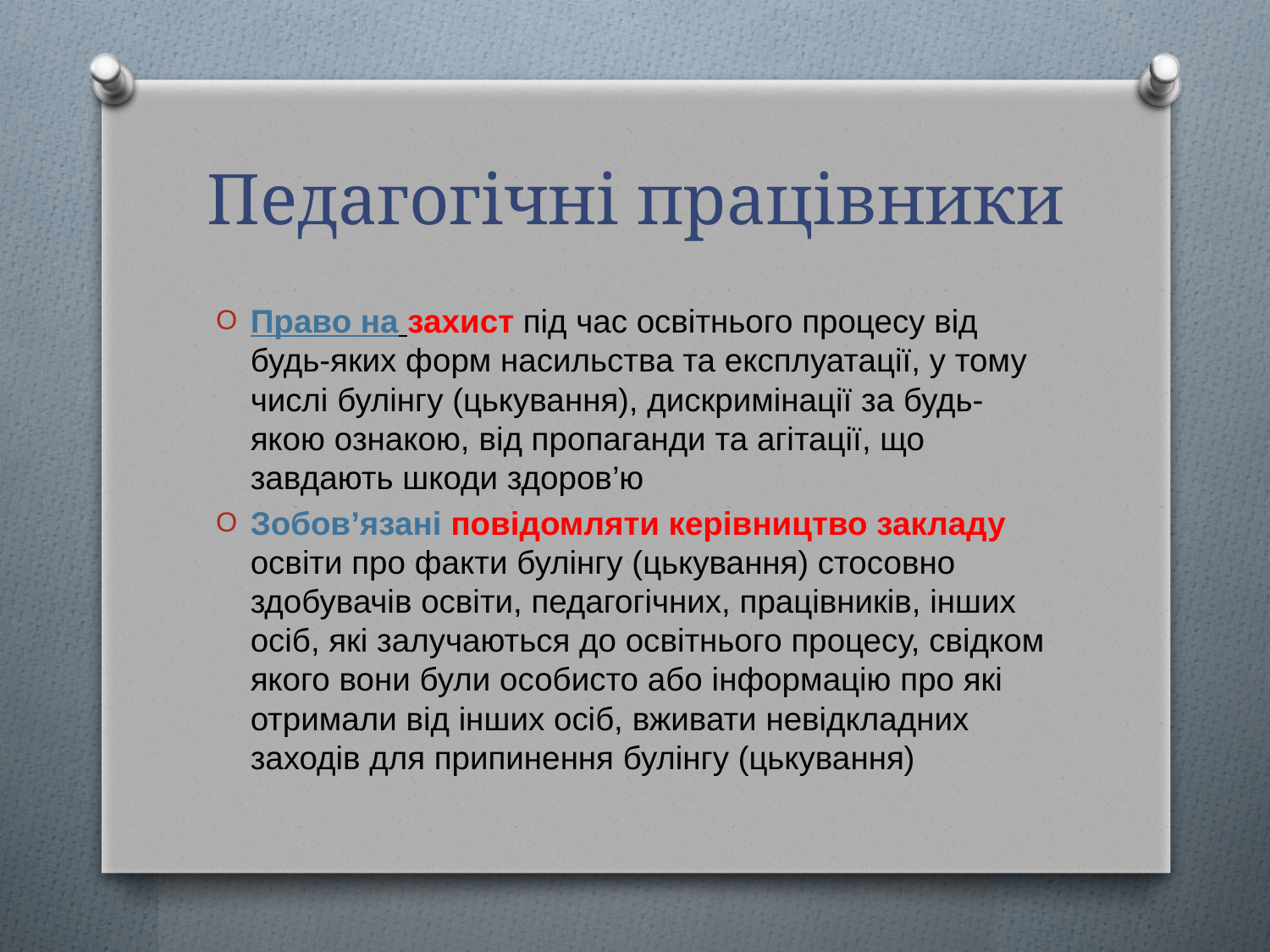

# Педагогічні працівники
Право на захист під час освітнього процесу від будь-яких форм насильства та експлуатації, у тому числі булінгу (цькування), дискримінації за будь-якою ознакою, від пропаганди та агітації, що завдають шкоди здоров’ю
Зобов’язані повідомляти керівництво закладу освіти про факти булінгу (цькування) стосовно здобувачів освіти, педагогічних, працівників, інших осіб, які залучаються до освітнього процесу, свідком якого вони були особисто або інформацію про які отримали від інших осіб, вживати невідкладних заходів для припинення булінгу (цькування)